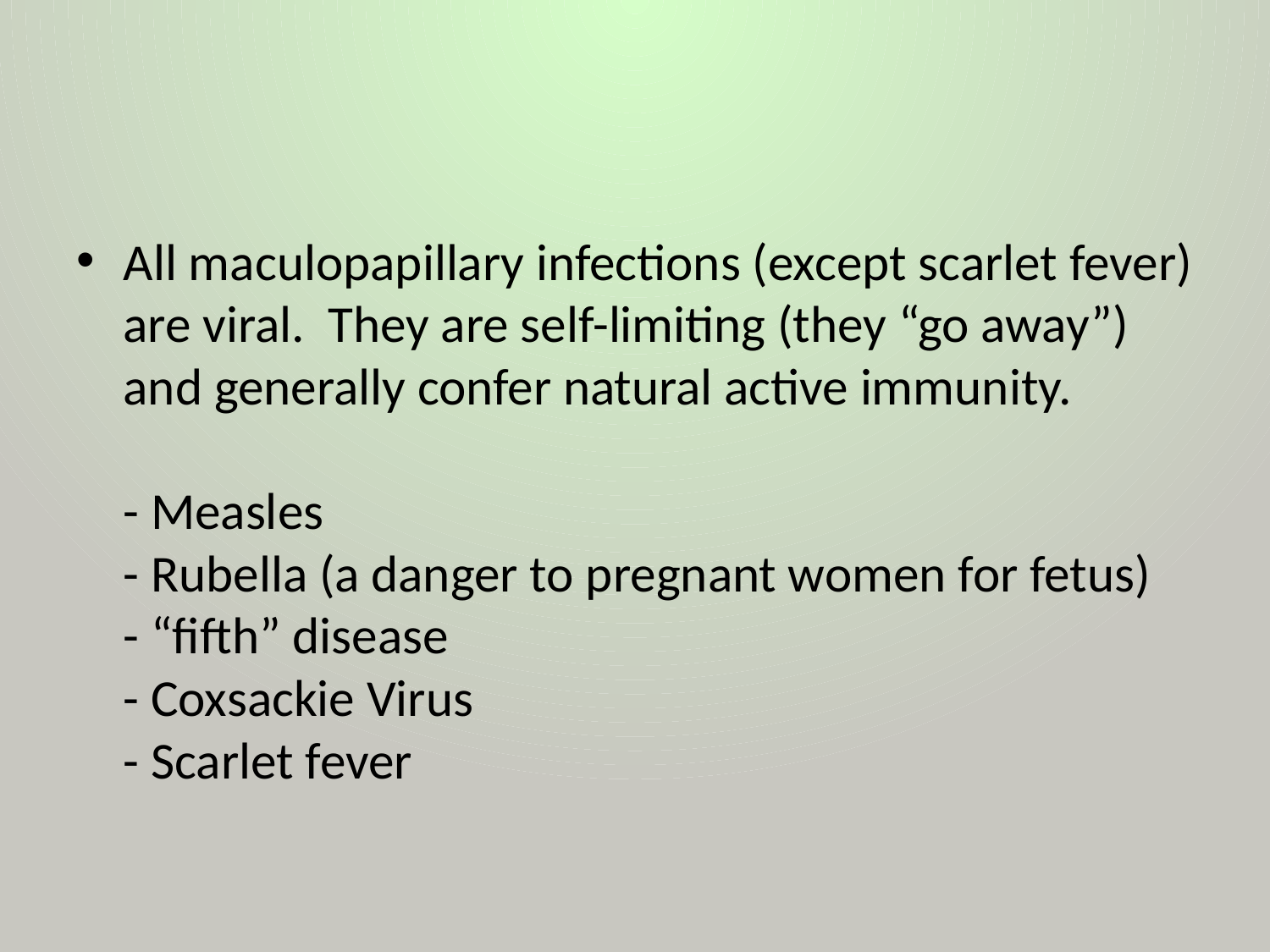

All maculopapillary infections (except scarlet fever) are viral.  They are self-limiting (they “go away”) and generally confer natural active immunity.
- Measles
- Rubella (a danger to pregnant women for fetus)
- “fifth” disease
- Coxsackie Virus
- Scarlet fever